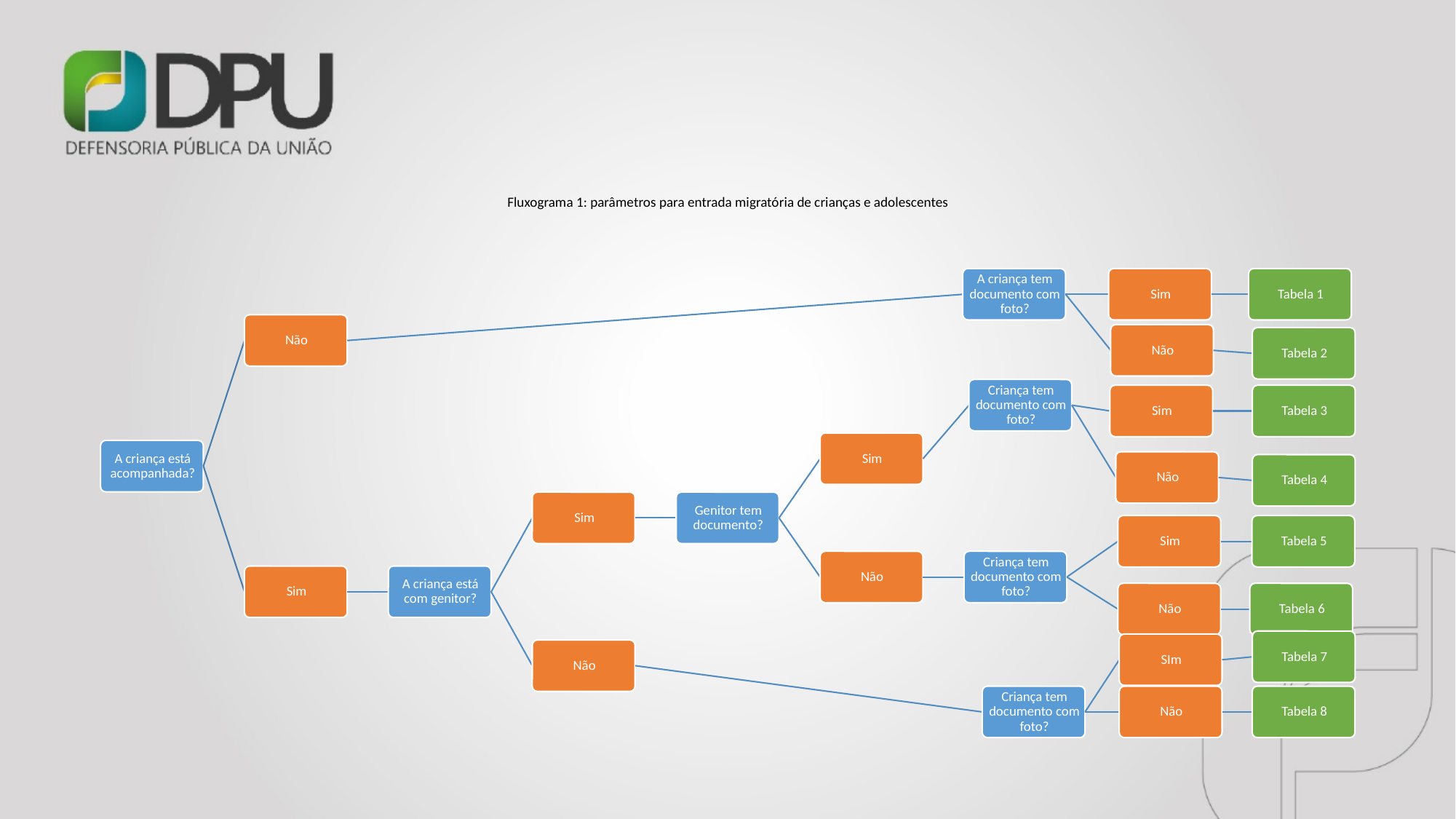

# Fluxograma 1: parâmetros para entrada migratória de crianças e adolescentes
A criança está acompanhada?

Não

A criança tem documento com foto?

Sim

Tabela 1

Não

Tabela 2

Sim

A criança está com genitor?

Sim

Genitor tem documento?

Sim

Criança tem documento com foto?

Sim

Tabela 3

Não

Tabela 4

Não

Criança tem documento com foto?

Sim

Tabela 5

Não

Tabela 6

Não

Criança tem documento com foto?

SIm

Tabela 7

Não

Tabela 8